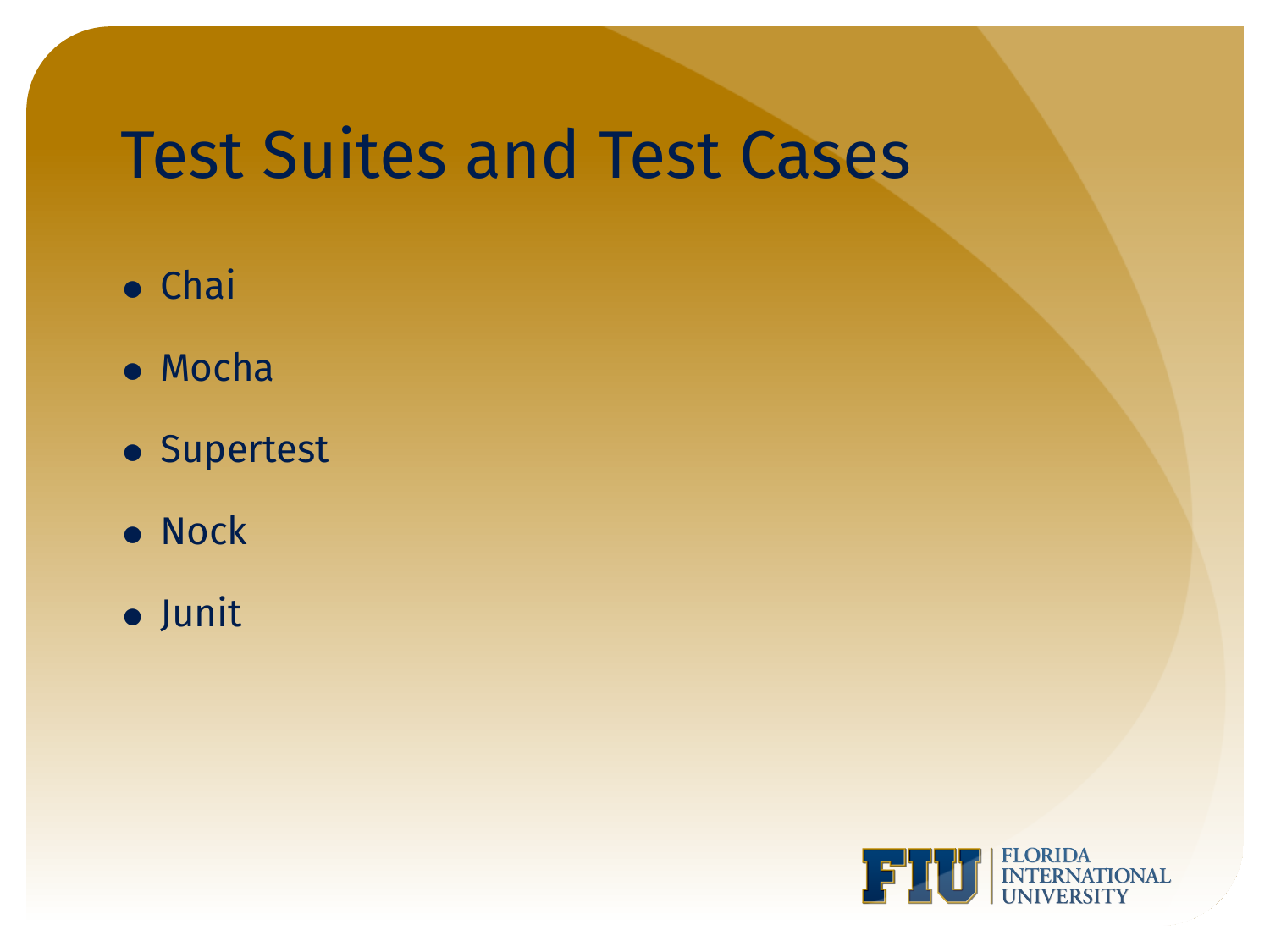

# Test Suites and Test Cases
Chai
Mocha
Supertest
Nock
Junit